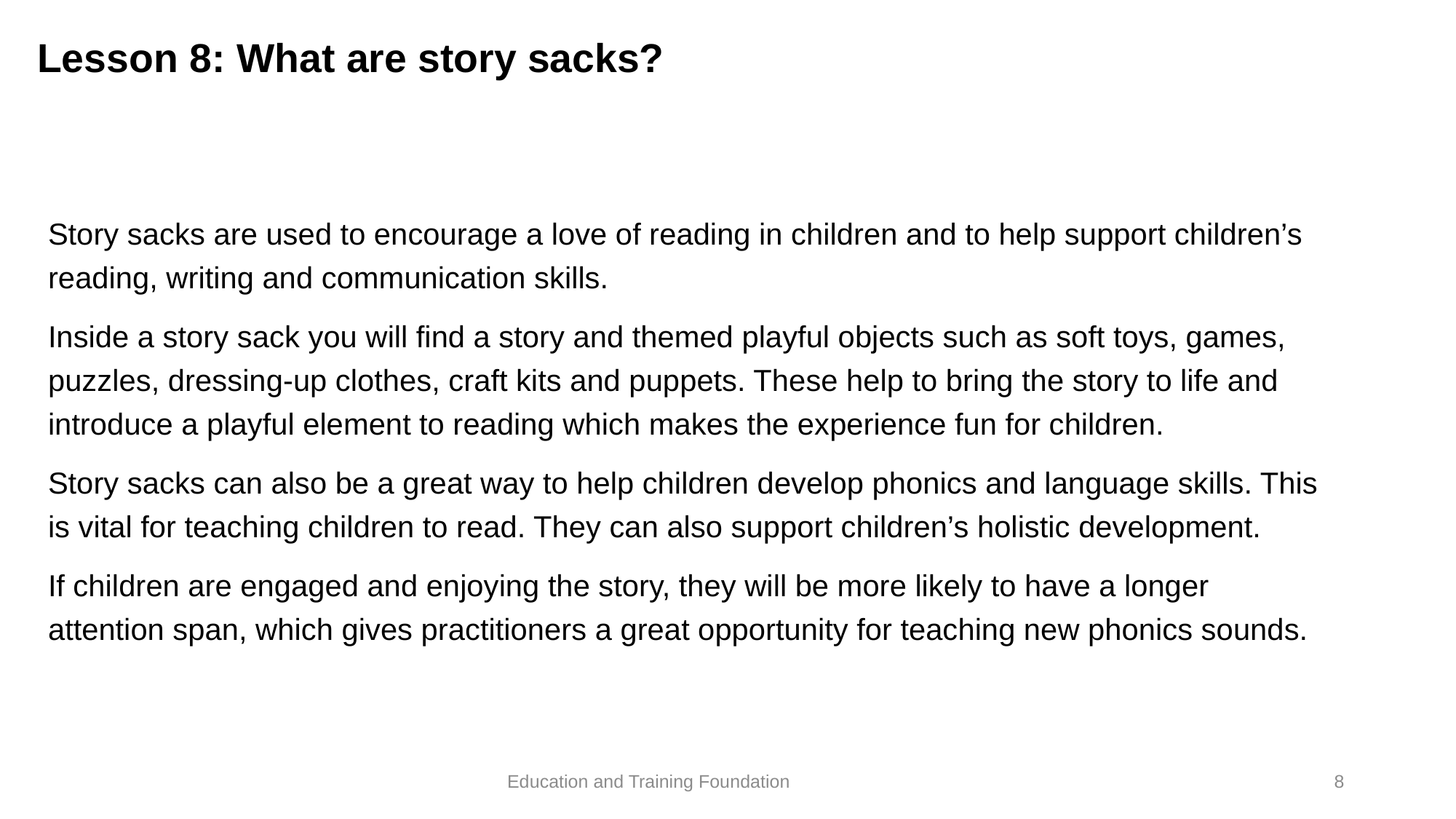

# Lesson 8: What are story sacks?
Story sacks are used to encourage a love of reading in children and to help support children’s reading, writing and communication skills.
Inside a story sack you will find a story and themed playful objects such as soft toys, games, puzzles, dressing-up clothes, craft kits and puppets. These help to bring the story to life and introduce a playful element to reading which makes the experience fun for children.
Story sacks can also be a great way to help children develop phonics and language skills. This is vital for teaching children to read. They can also support children’s holistic development.
If children are engaged and enjoying the story, they will be more likely to have a longer attention span, which gives practitioners a great opportunity for teaching new phonics sounds.

8
Education and Training Foundation